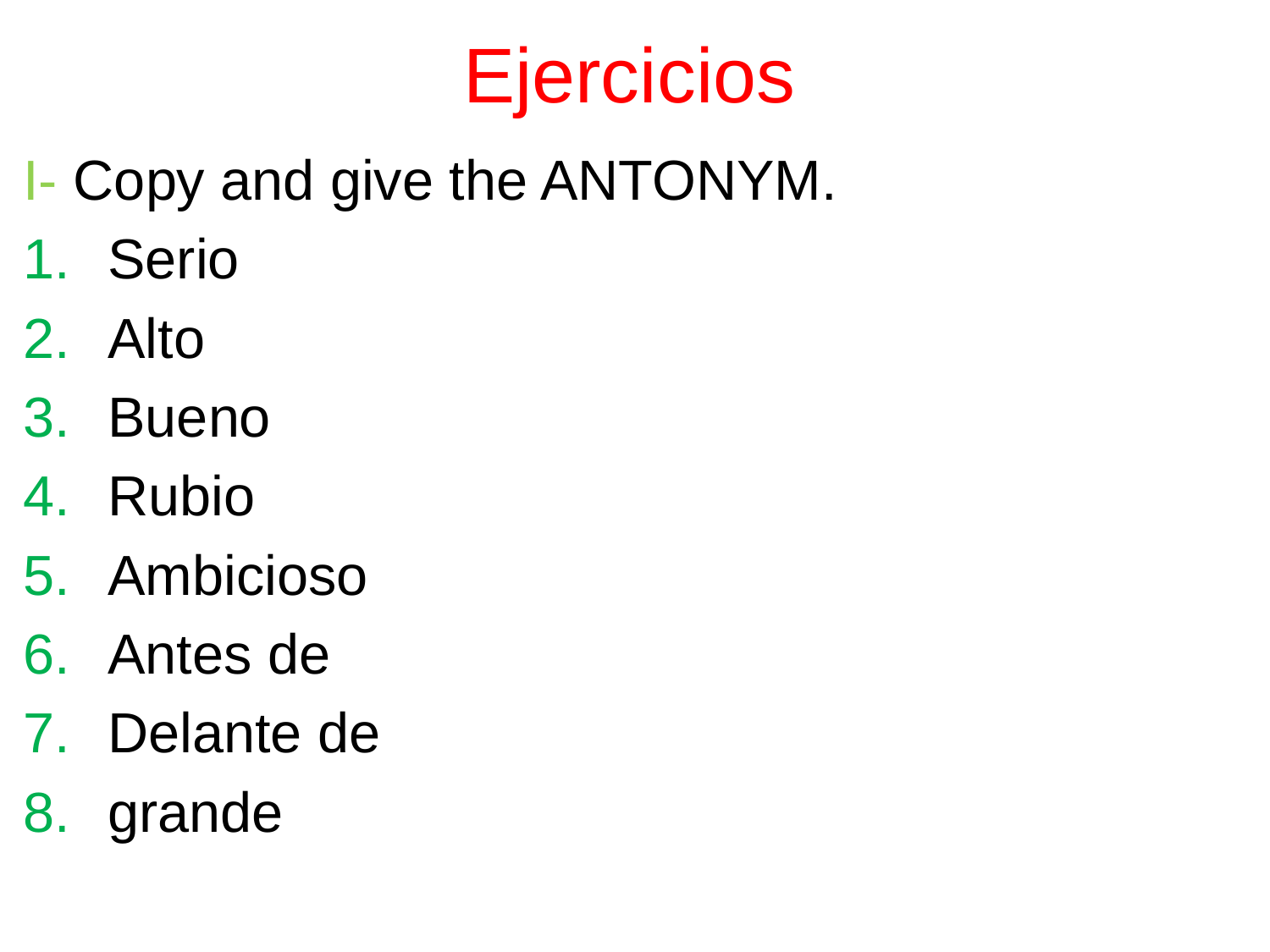

# Ejercicios
I- Copy and give the ANTONYM.
Serio
Alto
Bueno
Rubio
Ambicioso
Antes de
Delante de
grande